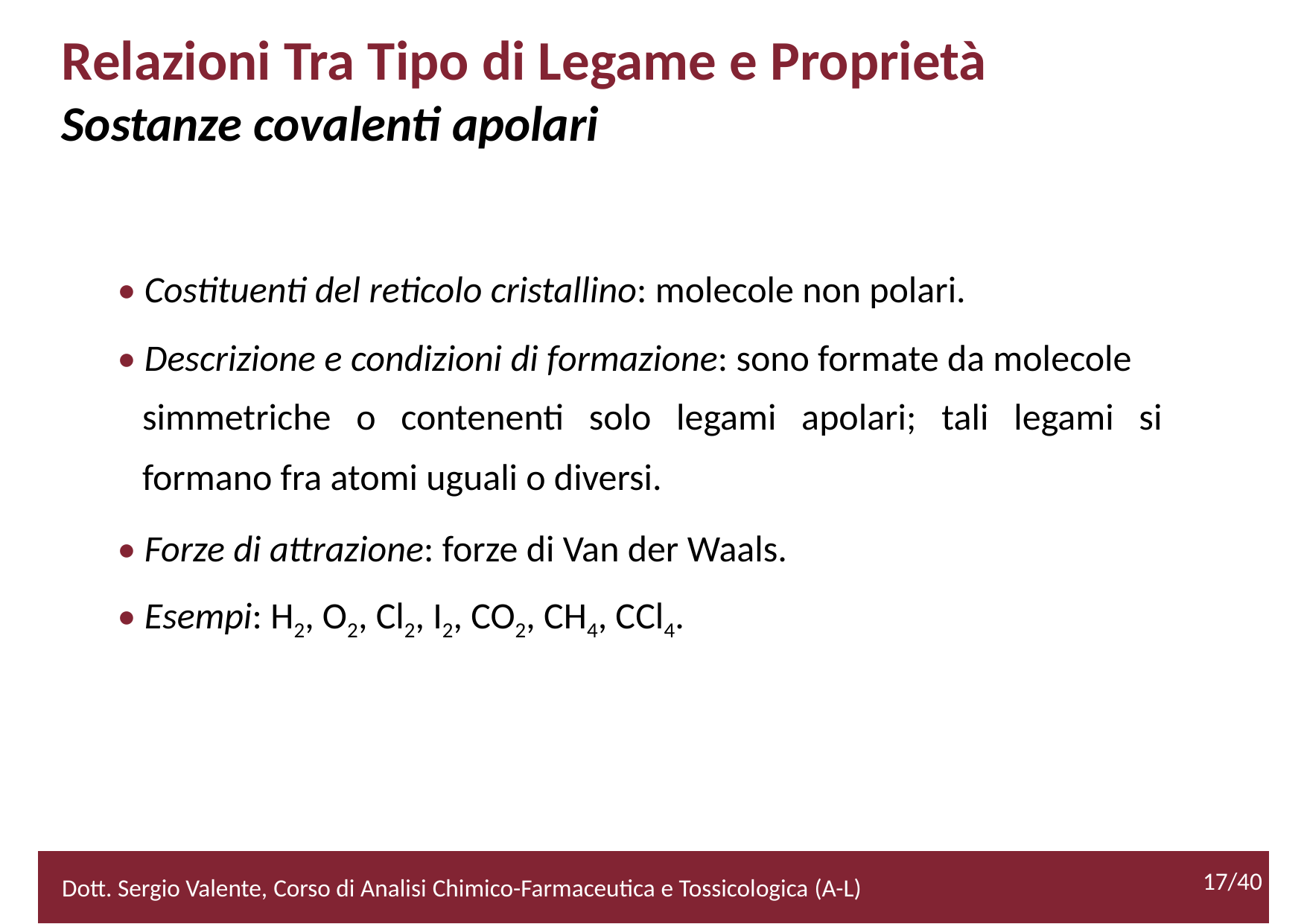

Relazioni Tra Tipo di Legame e Proprietà
Sostanze covalenti apolari
• Costituenti del reticolo cristallino: molecole non polari.

• Descrizione e condizioni di formazione: sono formate da molecole

	simmetriche   o   contenenti   solo   legami   apolari;   tali   legami   si

	formano fra atomi uguali o diversi.

• Forze di attrazione: forze di Van der Waals.

• Esempi: H2, O2, Cl2, I2, CO2, CH4, CCl4.

17/40
2/52
Dott. Sergio Valente, Corso di Analisi Chimico-Farmaceutica e Tossicologica (A-L)